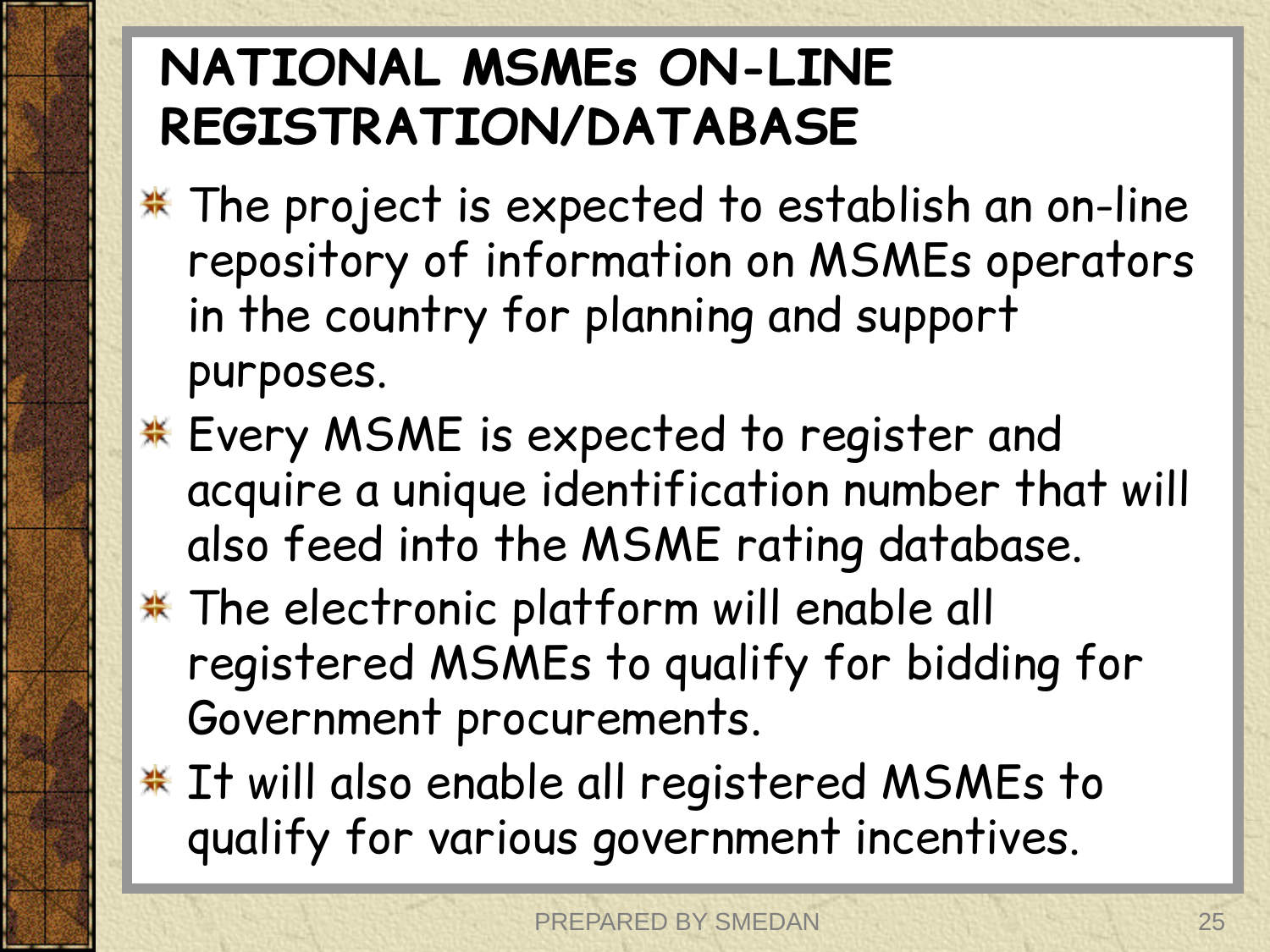

# NATIONAL MSMEs ON-LINE REGISTRATION/DATABASE
The project is expected to establish an on-line repository of information on MSMEs operators in the country for planning and support purposes.
Every MSME is expected to register and acquire a unique identification number that will also feed into the MSME rating database.
The electronic platform will enable all registered MSMEs to qualify for bidding for Government procurements.
It will also enable all registered MSMEs to qualify for various government incentives.

PREPARED BY SMEDAN
25